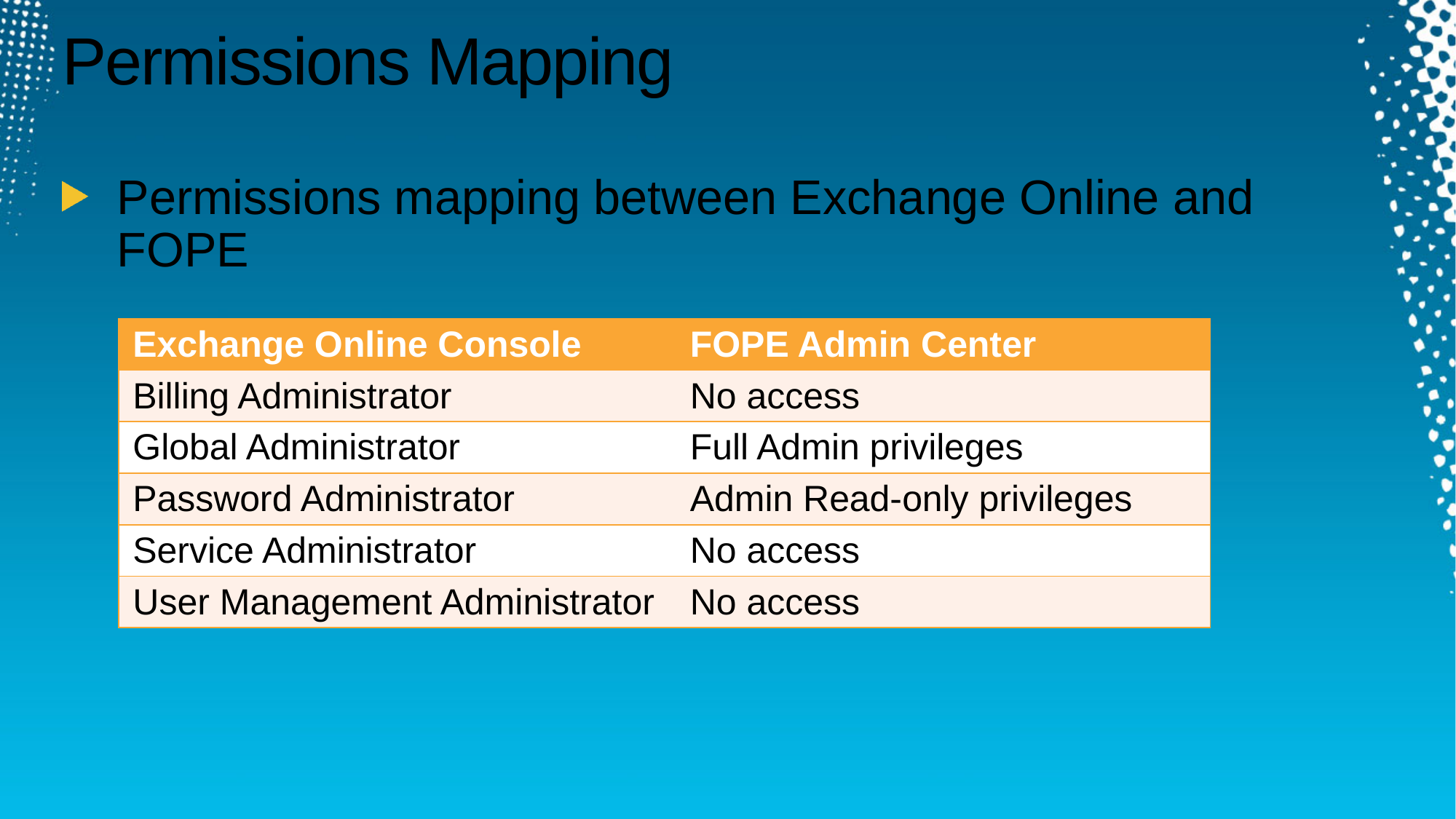

# Permissions Mapping
Permissions mapping between Exchange Online and FOPE
| Exchange Online Console | FOPE Admin Center |
| --- | --- |
| Billing Administrator | No access |
| Global Administrator | Full Admin privileges |
| Password Administrator | Admin Read-only privileges |
| Service Administrator | No access |
| User Management Administrator | No access |